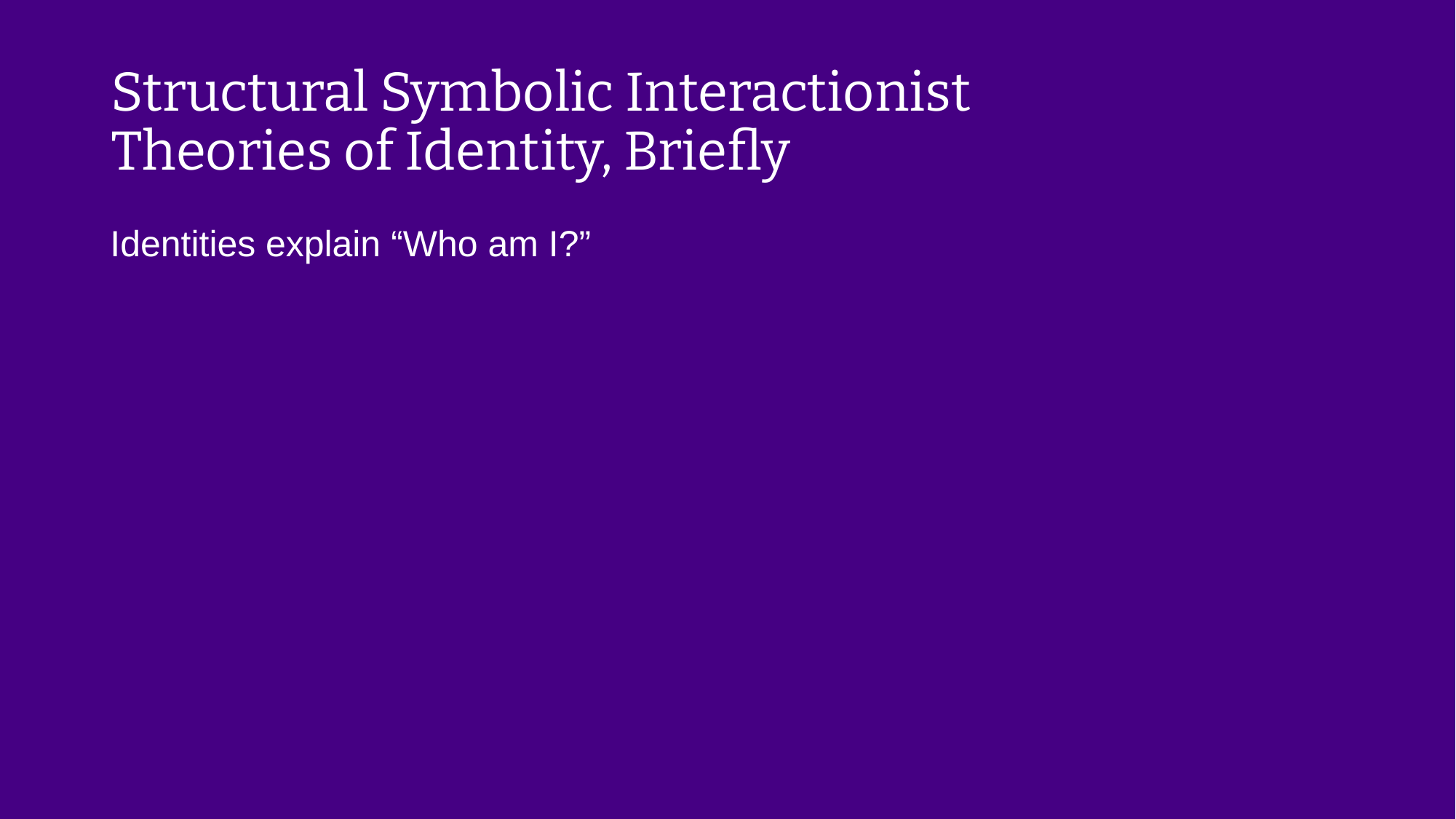

# Structural Symbolic Interactionist Theories of Identity, Briefly
Identities explain “Who am I?”